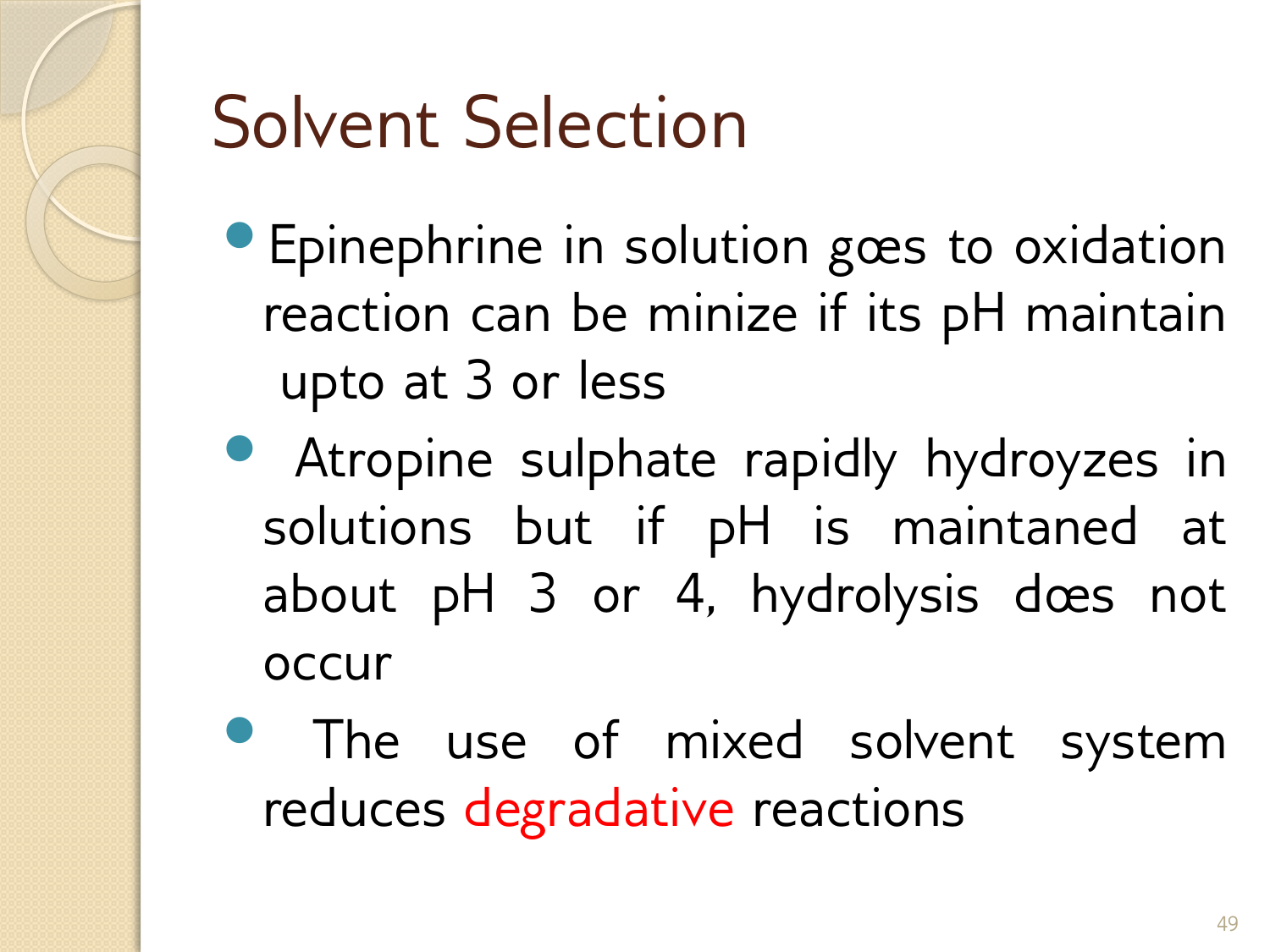

# Solvent Selection
Epinephrine in solution goes to oxidation reaction can be minize if its pH maintain  upto at 3 or less
 Atropine sulphate rapidly hydroyzes in solutions but if pH is maintaned at about pH 3 or 4, hydrolysis does not occur
 The use of mixed solvent system reduces degradative reactions

49